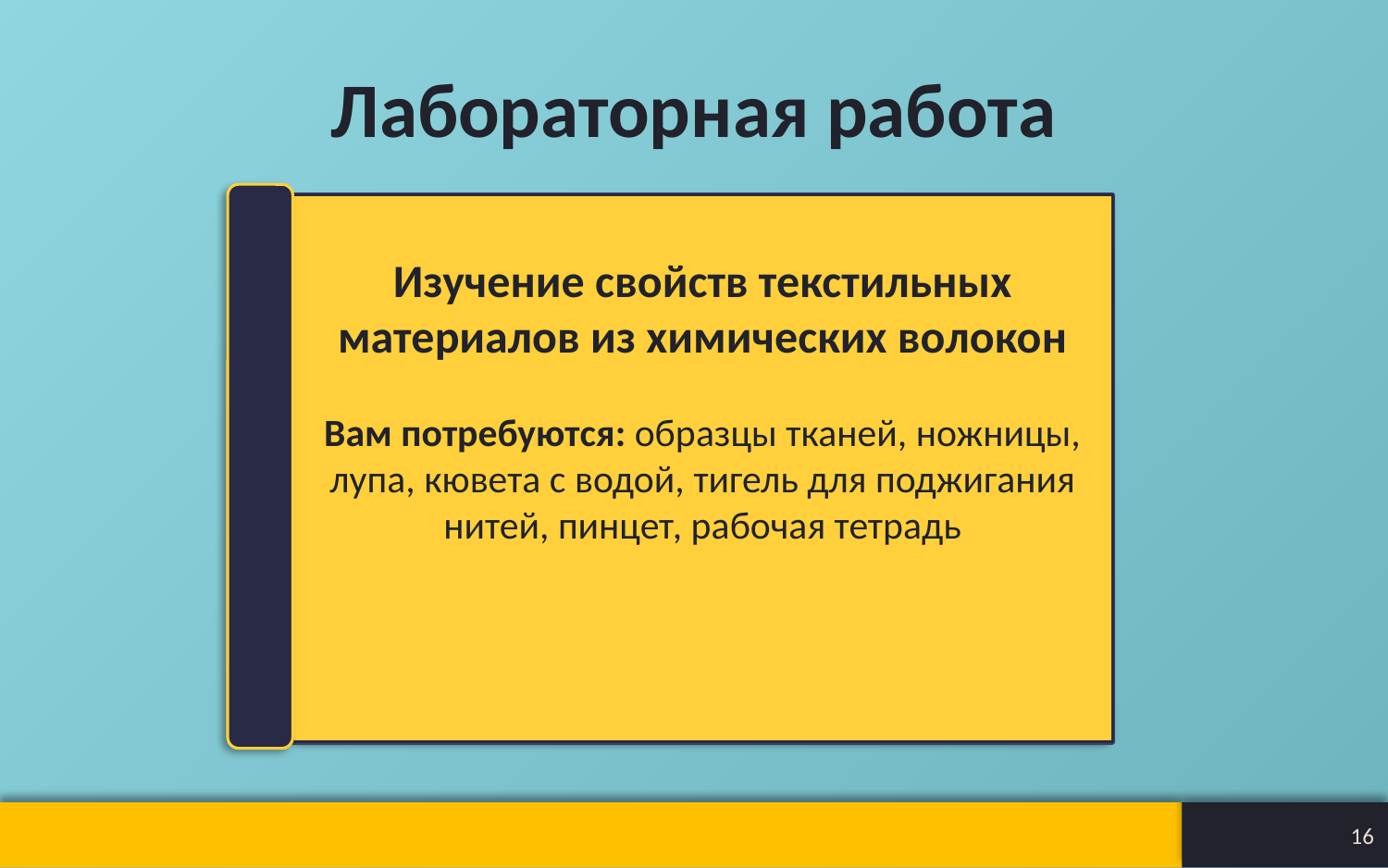

# Лабораторная работа

7. Обобщив полученные данные, дайте характеристику каждому текстильному материалу.
8. Подумайте, какой по составу должна быть ткань для следующих изделий:
летнее платье;
шторы;
обивка для мебели;
ночная сорочка;
зонтик;
плащ.

| Определение состава тканей по их свойствам |  |  |  |  |  |  |
| --- | --- | --- | --- | --- | --- | --- |
| Свойства тканей | Номер образца ткани |  |  |  |  |  |
|  | 1 | 2 | 3 | 4 | 5 | 6 |
| Блеск Гладкость Мягкость Сминаемость Осыпаемость Прочность Горение |  |  |  |  |  |  |
Ход работы
1.Выберите шесть образцов тканей.
2.Определите на ощупь степень гладкости и мягкости каждого образца.
3.Определите сминаемость образцов.
4.Выньте две нити из каждого образца и намочите одну из них. Разорвите их, определите, меняется ли их прочность.
5. Подожгите нить из каждого образца. Проанализируйте вид горения.
6. Заполните таблицу.
Правила безопасности

1. Аккуратно обращайтесь с огнем.
2.Сжигание нитей выполняйте только под контролем учителя.
3. Спичку тушите в ёмкости с водой.

Изучение свойств текстильных материалов из химических волокон

Вам потребуются: образцы тканей, ножницы, лупа, кювета с водой, тигель для поджигания нитей, пинцет, рабочая тетрадь

16